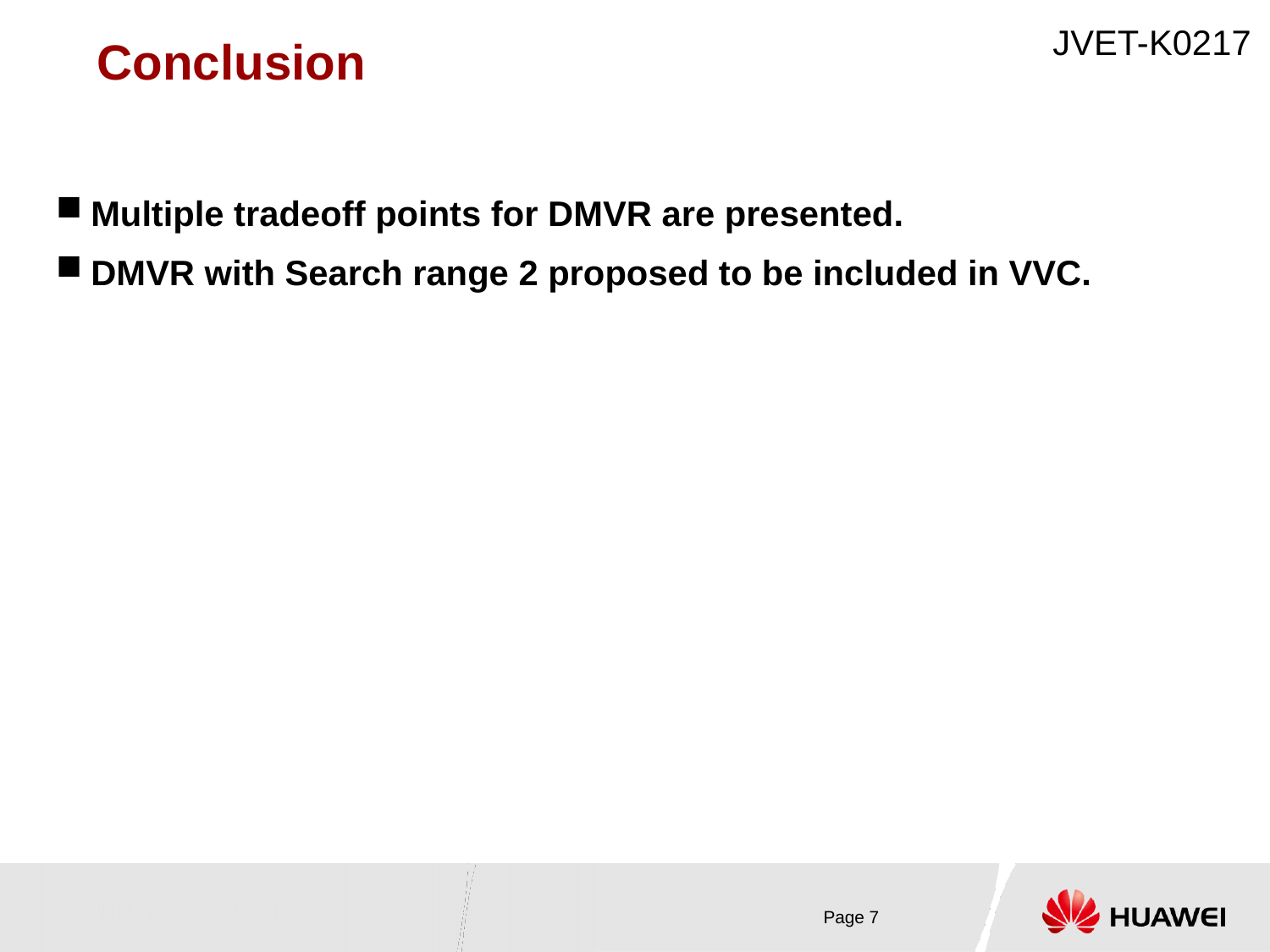

# Conclusion

Multiple tradeoff points for DMVR are presented.
DMVR with Search range 2 proposed to be included in VVC.

Page 7